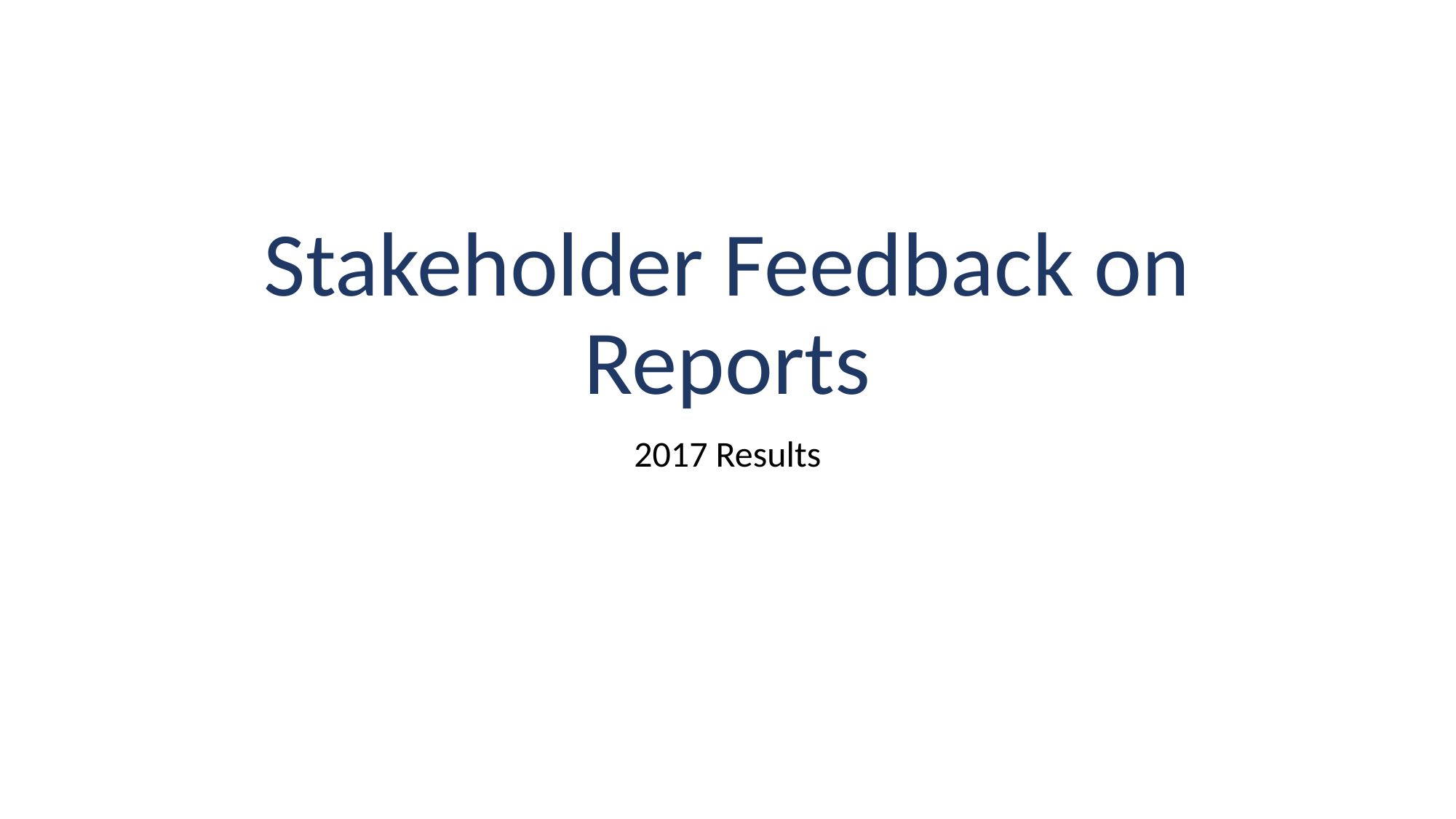

# Stakeholder Feedback on Reports
2017 Results